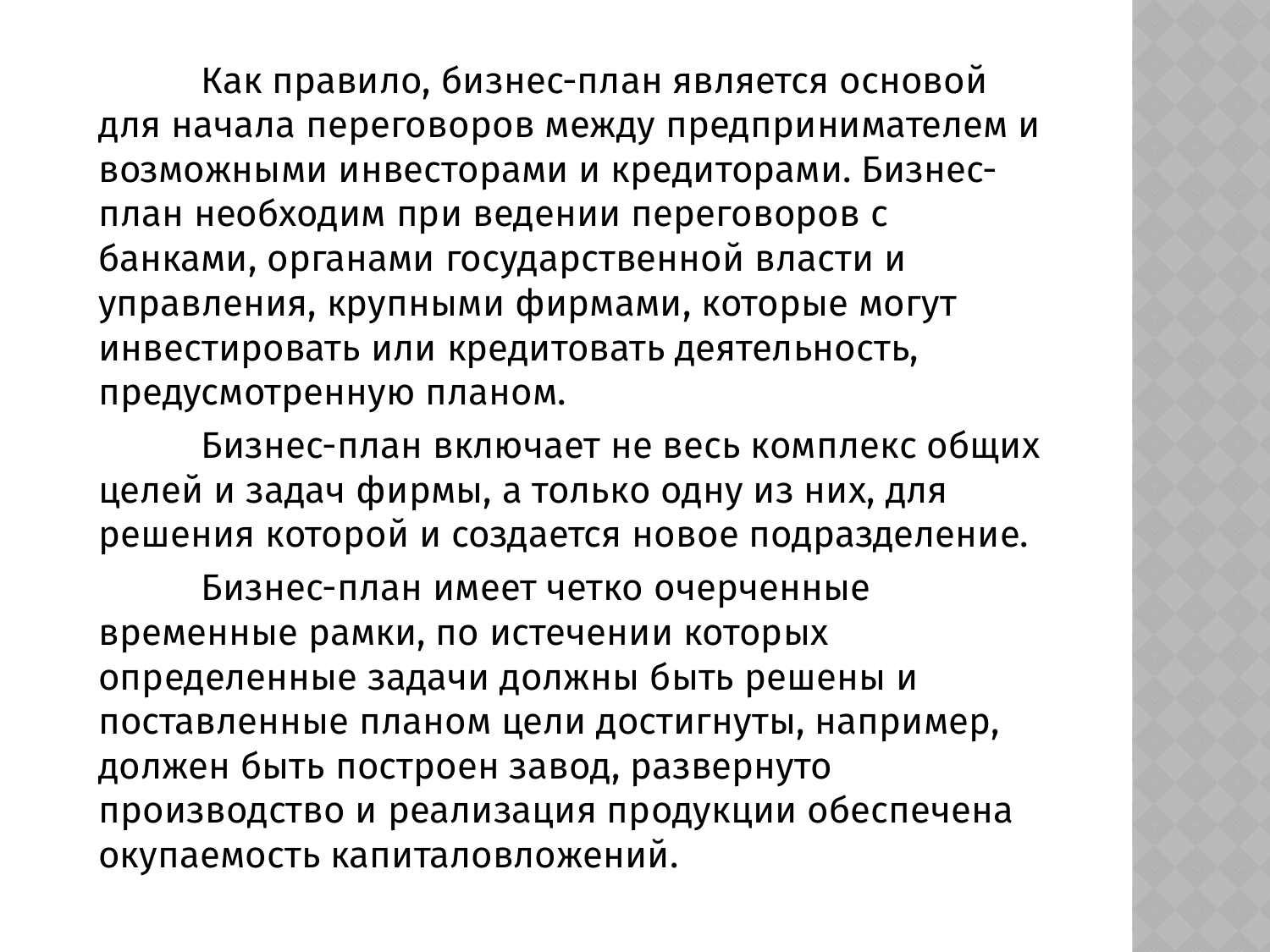

#
     	Как правило, бизнес-план является основой для начала переговоров между предпринимателем и возможными инвесторами и кредиторами. Бизнес-план необходим при ведении переговоров с банками, органами государственной власти и управления, крупными фирмами, которые могут инвестировать или кредитовать деятельность, предусмотренную планом.
    	Бизнес-план включает не весь комплекс общих целей и задач фирмы, а только одну из них, для решения которой и создается новое подразделение.
    	Бизнес-план имеет четко очерченные временные рамки, по истечении которых определенные задачи должны быть решены и поставленные планом цели достигнуты, например, должен быть построен завод, развернуто производство и реализация продукции обеспечена окупаемость капиталовложений.